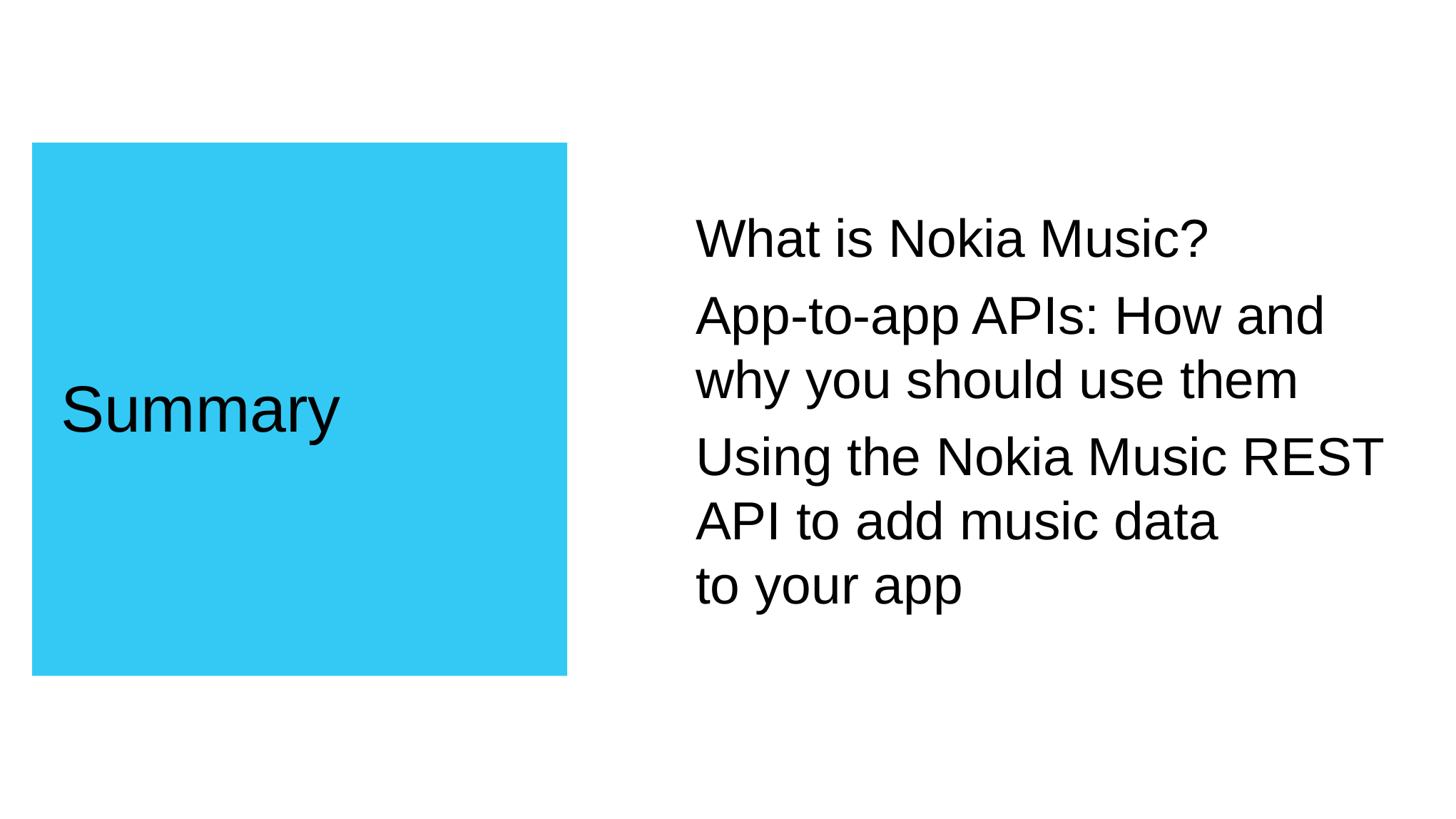

# Summary
What is Nokia Music?
App-to-app APIs: How and why you should use them
Using the Nokia Music REST API to add music data
to your app